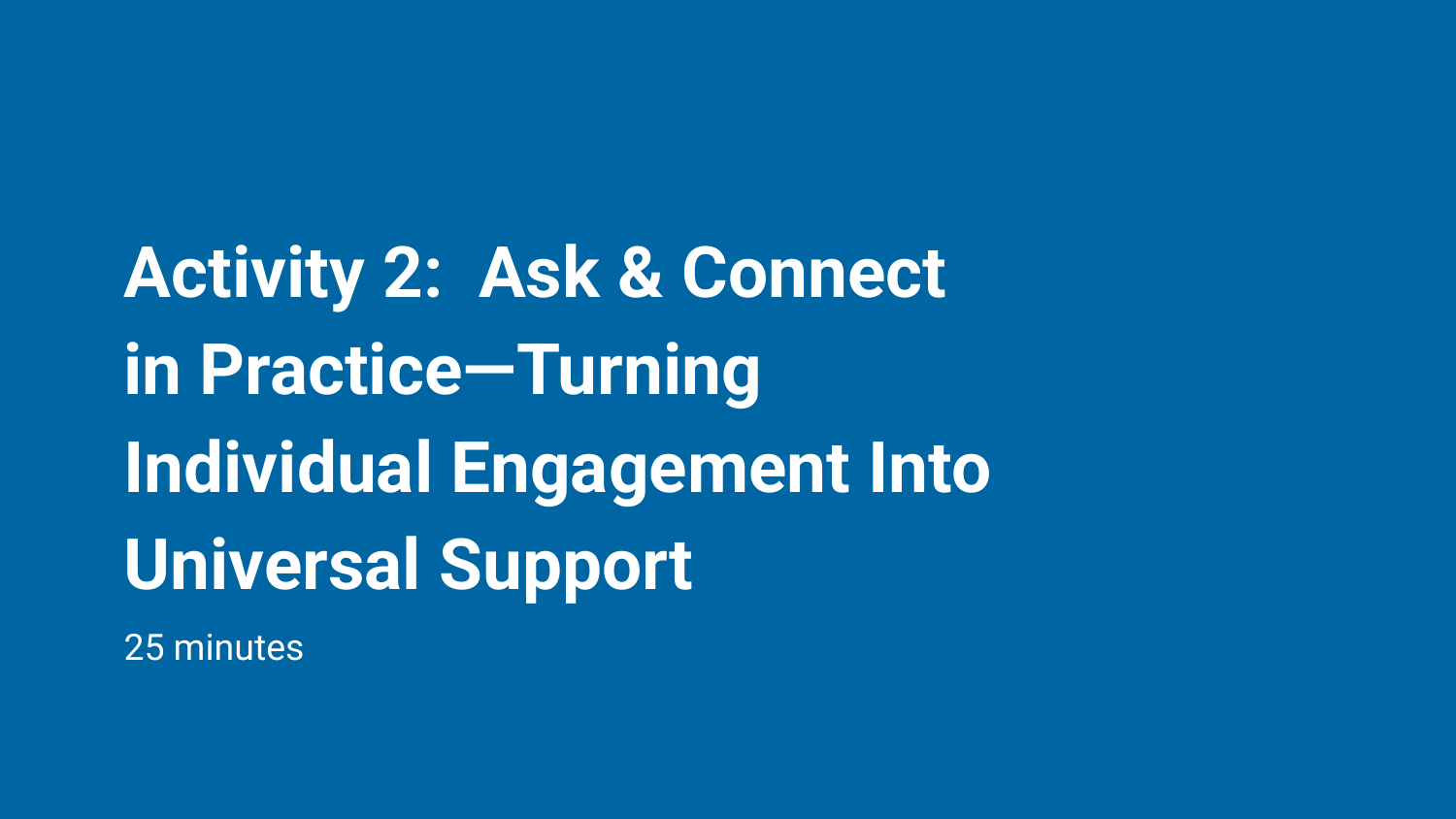

# Activity 2:  Ask & Connect in Practice—Turning Individual Engagement Into Universal Support
25 minutes